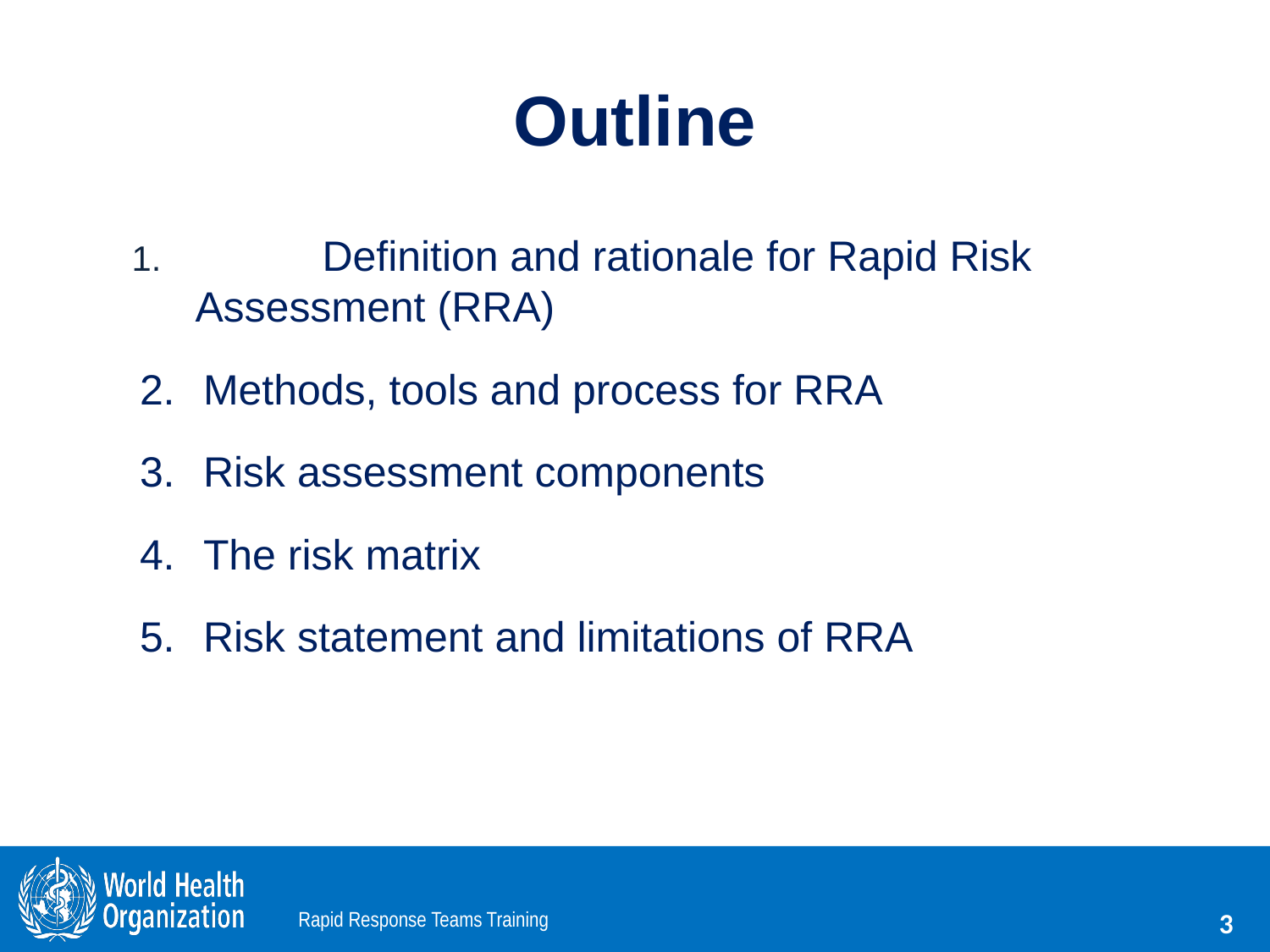

# Outline
	Definition and rationale for Rapid Risk Assessment (RRA)
Methods, tools and process for RRA
Risk assessment components
The risk matrix
Risk statement and limitations of RRA